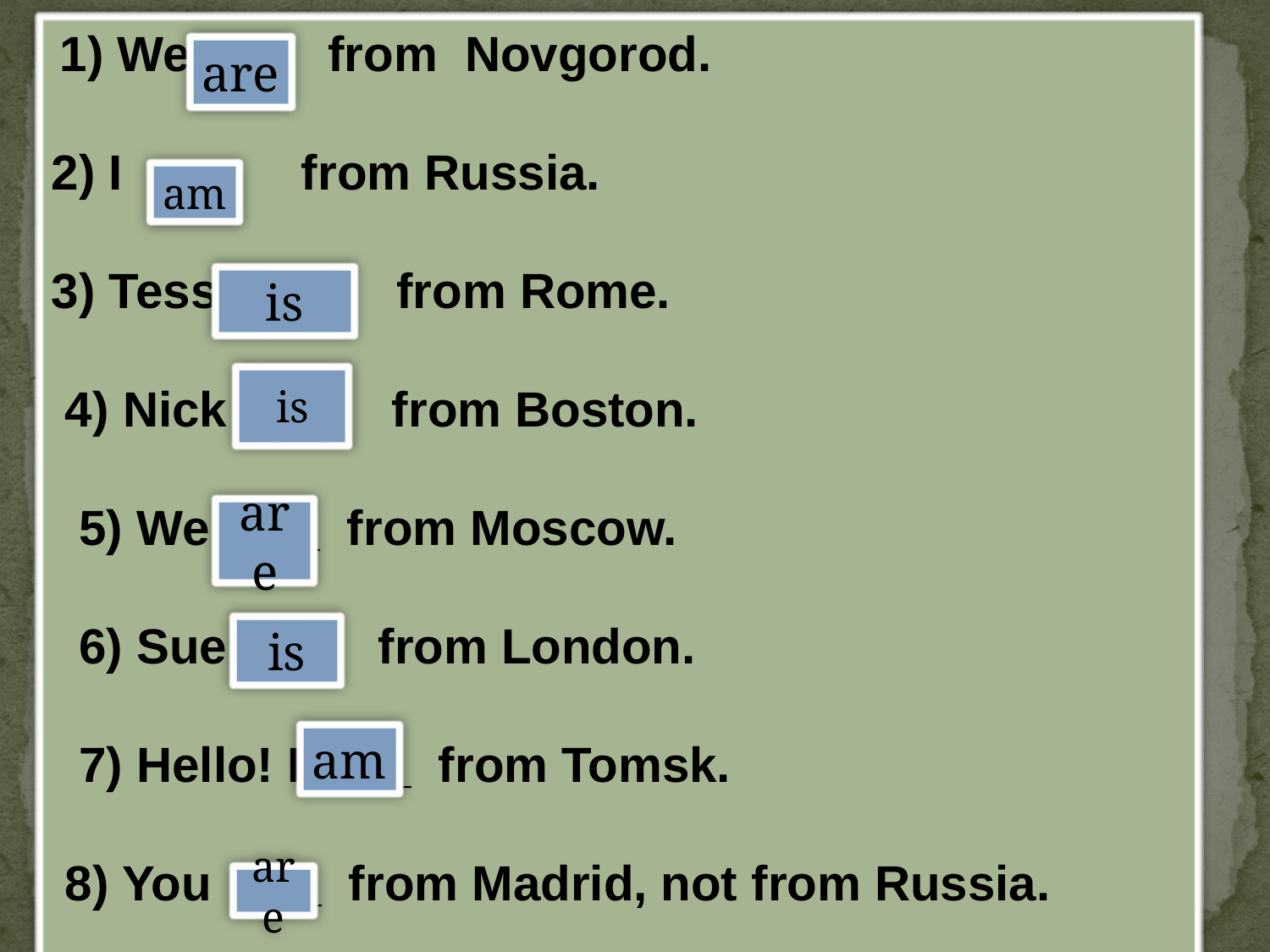

1) We __     from  Novgorod.

2) I  ___     from Russia.
3) Tess   ___    from Rome.
 4) Nick   ___   from Boston.
  5) We  ___  from Moscow.
  6) Sue  ___   from London.
  7) Hello! I  ___  from Tomsk.
 8) You  ___  from Madrid, not from Russia.
are
am
is
is
are
is
am
are